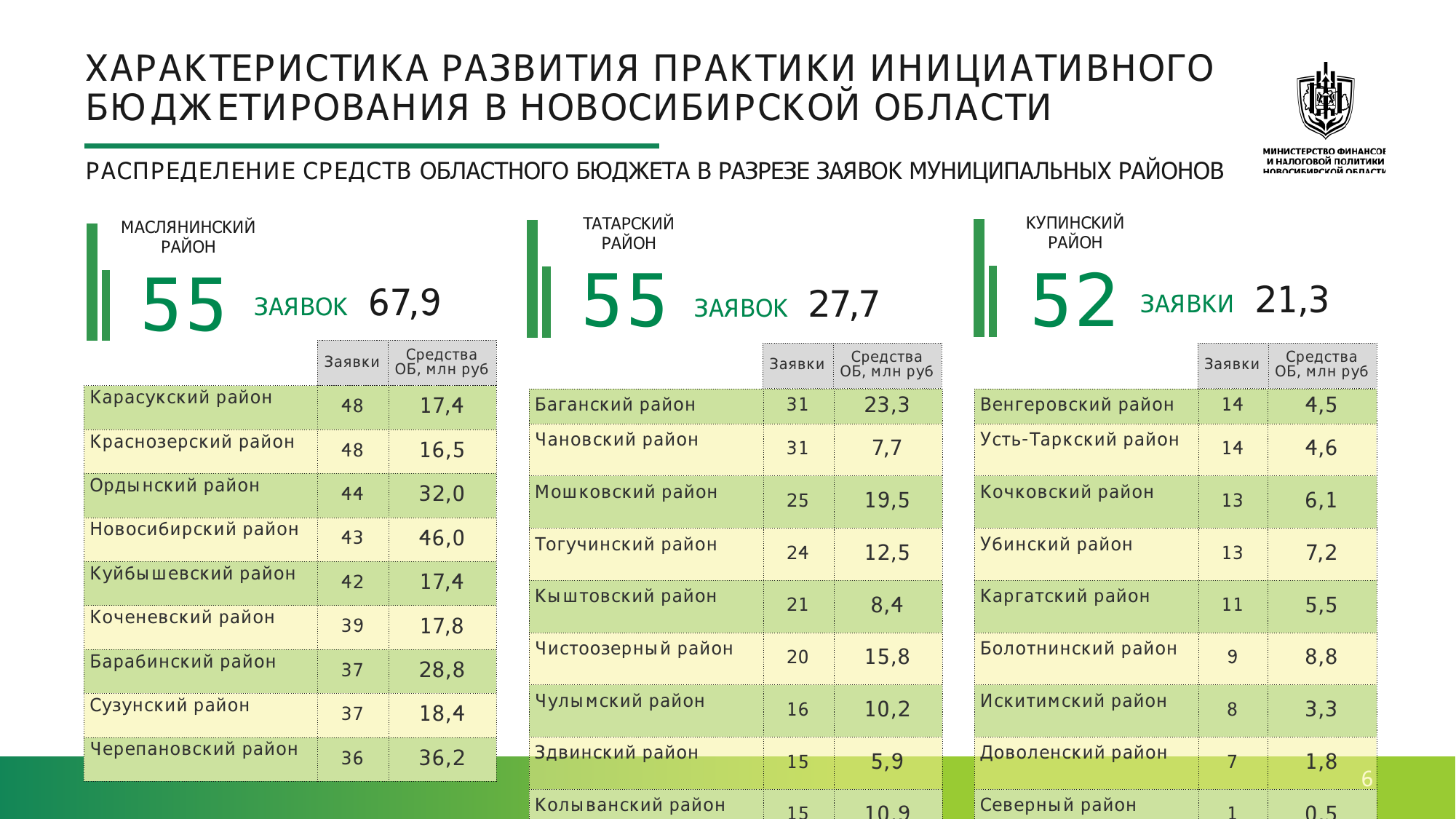

# ХАРАКТЕРИСТИКА РАЗВИТИЯ ПРАКТИКИ ИНИЦИАТИВНОГО БЮДЖЕТИРОВАНИЯ В НОВОСИБИРСКОЙ ОБЛАСТИ
РАСПРЕДЕЛЕНИЕ СРЕДСТВ ОБЛАСТНОГО БЮДЖЕТА В РАЗРЕЗЕ ЗАЯВОК МУНИЦИПАЛЬНЫХ РАЙОНОВ

КУПИНСКИЙ
РАЙОН

52

 ЗАЯВКИ   21,3

ТАТАРСКИЙ
РАЙОН

55

  ЗАЯВОК   27,7

МАСЛЯНИНСКИЙ
РАЙОН

55

  ЗАЯВОК   67,9
| Заявки | Средства ОБ, млн руб |
| --- | --- |
| Заявки | Средства ОБ, млн руб |
| --- | --- |
| Заявки | Средства ОБ, млн руб |
| --- | --- |
| Карасукский район | 48 | 17,4 |
| --- | --- | --- |
| Краснозерский район | 48 | 16,5 |
| Ордынский район | 44 | 32,0 |
| Новосибирский район | 43 | 46,0 |
| Куйбышевский район | 42 | 17,4 |
| Коченевский район | 39 | 17,8 |
| Барабинский район | 37 | 28,8 |
| Сузунский район | 37 | 18,4 |
| Черепановский район | 36 | 36,2 |
| Венгеровский район | 14 | 4,5 |
| --- | --- | --- |
| Усть-Таркский район | 14 | 4,6 |
| Кочковский район | 13 | 6,1 |
| Убинский район | 13 | 7,2 |
| Каргатский район | 11 | 5,5 |
| Болотнинский район | 9 | 8,8 |
| Искитимский район | 8 | 3,3 |
| Доволенский район | 7 | 1,8 |
| Северный район | 1 | 0,5 |
| Баганский район | 31 | 23,3 |
| --- | --- | --- |
| Чановский район | 31 | 7,7 |
| Мошковский район | 25 | 19,5 |
| Тогучинский район | 24 | 12,5 |
| Кыштовский район | 21 | 8,4 |
| Чистоозерный район | 20 | 15,8 |
| Чулымский район | 16 | 10,2 |
| Здвинский район | 15 | 5,9 |
| Колыванский район | 15 | 10,9 |
6